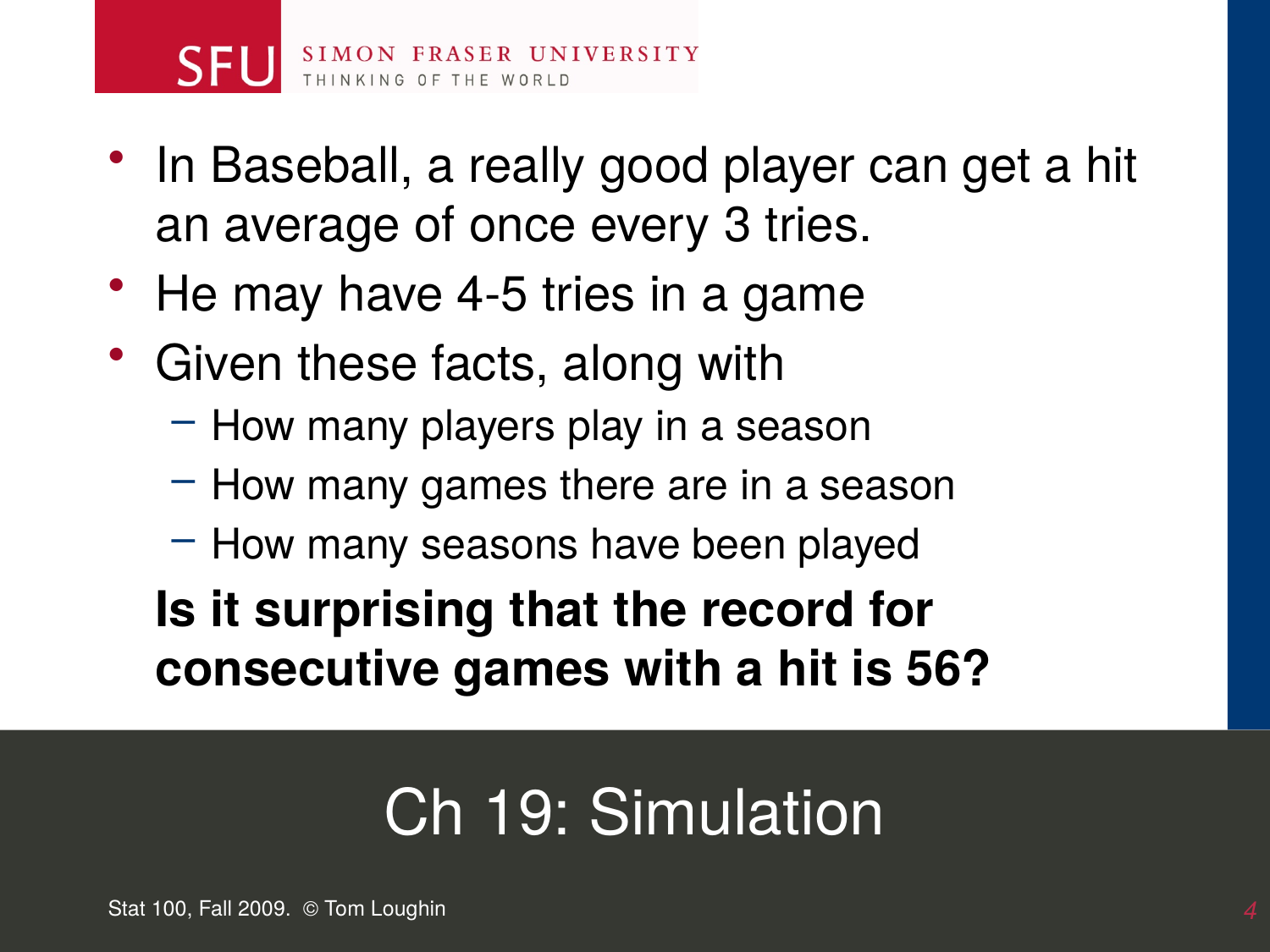

In Baseball, a really good player can get a hit an average of once every 3 tries.
He may have 4-5 tries in a game
Given these facts, along with
How many players play in a season
How many games there are in a season
How many seasons have been played
	Is it surprising that the record for consecutive games with a hit is 56?

# Ch 19: Simulation
Stat 100, Fall 2009.  © Tom Loughin
4